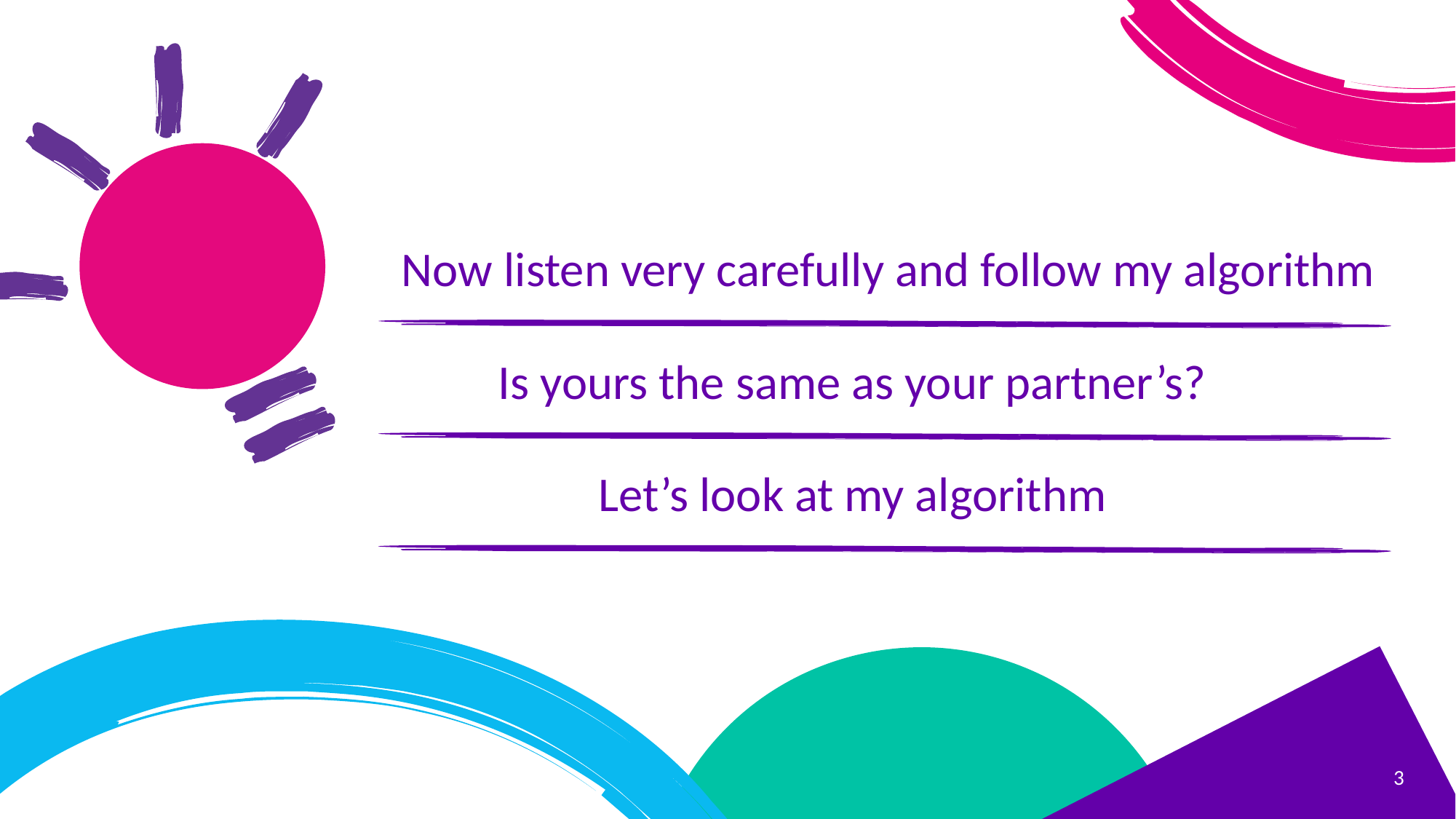

Now listen very carefully and follow my algorithm
Is yours the same as your partner’s?
Let’s look at my algorithm
3